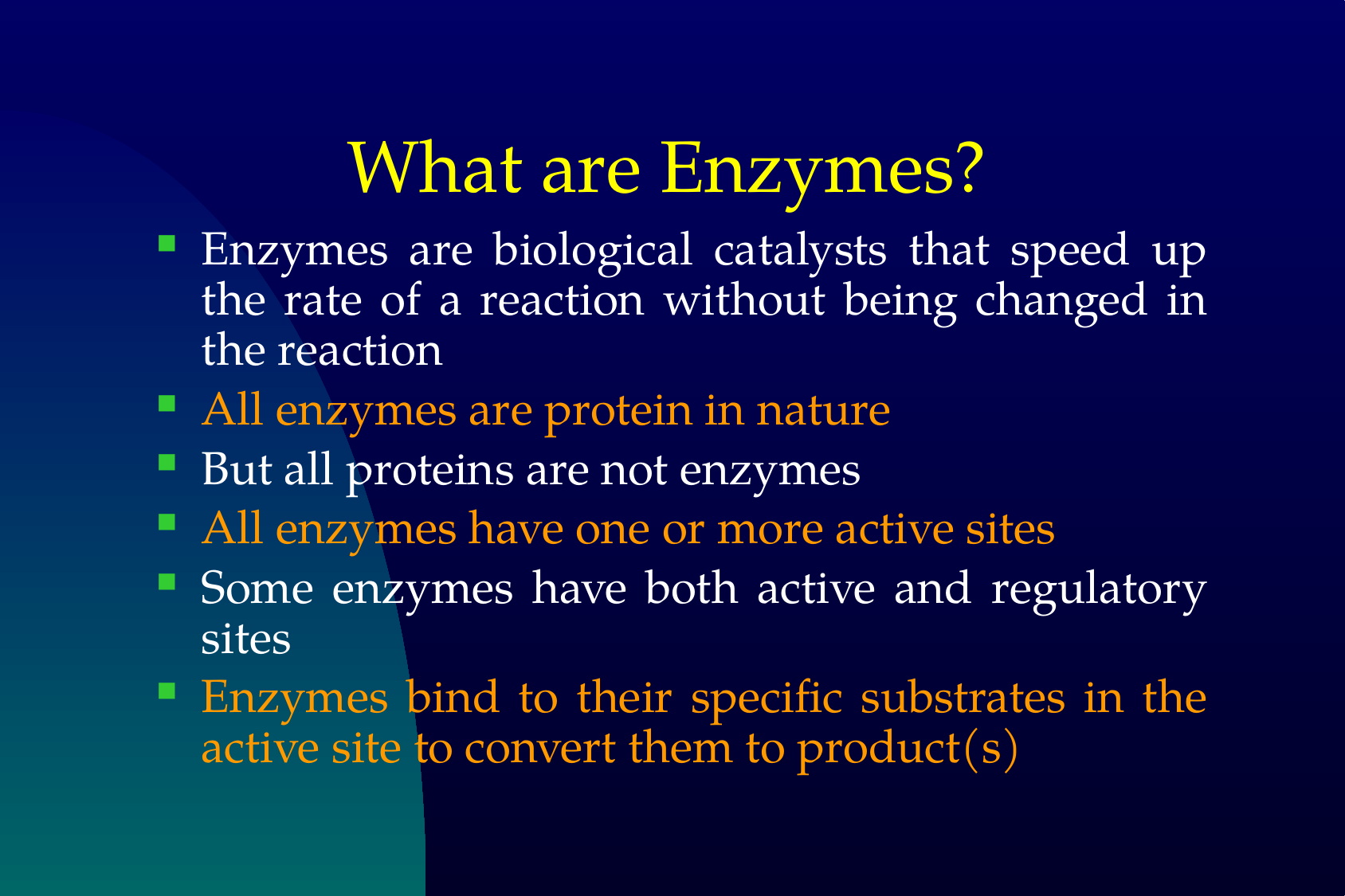

# What are Enzymes?
Enzymes are biological catalysts that speed up the rate of a reaction without being changed in the reaction
All enzymes are protein in nature
But all proteins are not enzymes
All enzymes have one or more active sites
Some enzymes have both active and regulatory sites
Enzymes bind to their specific substrates in the active site to convert them to product(s)